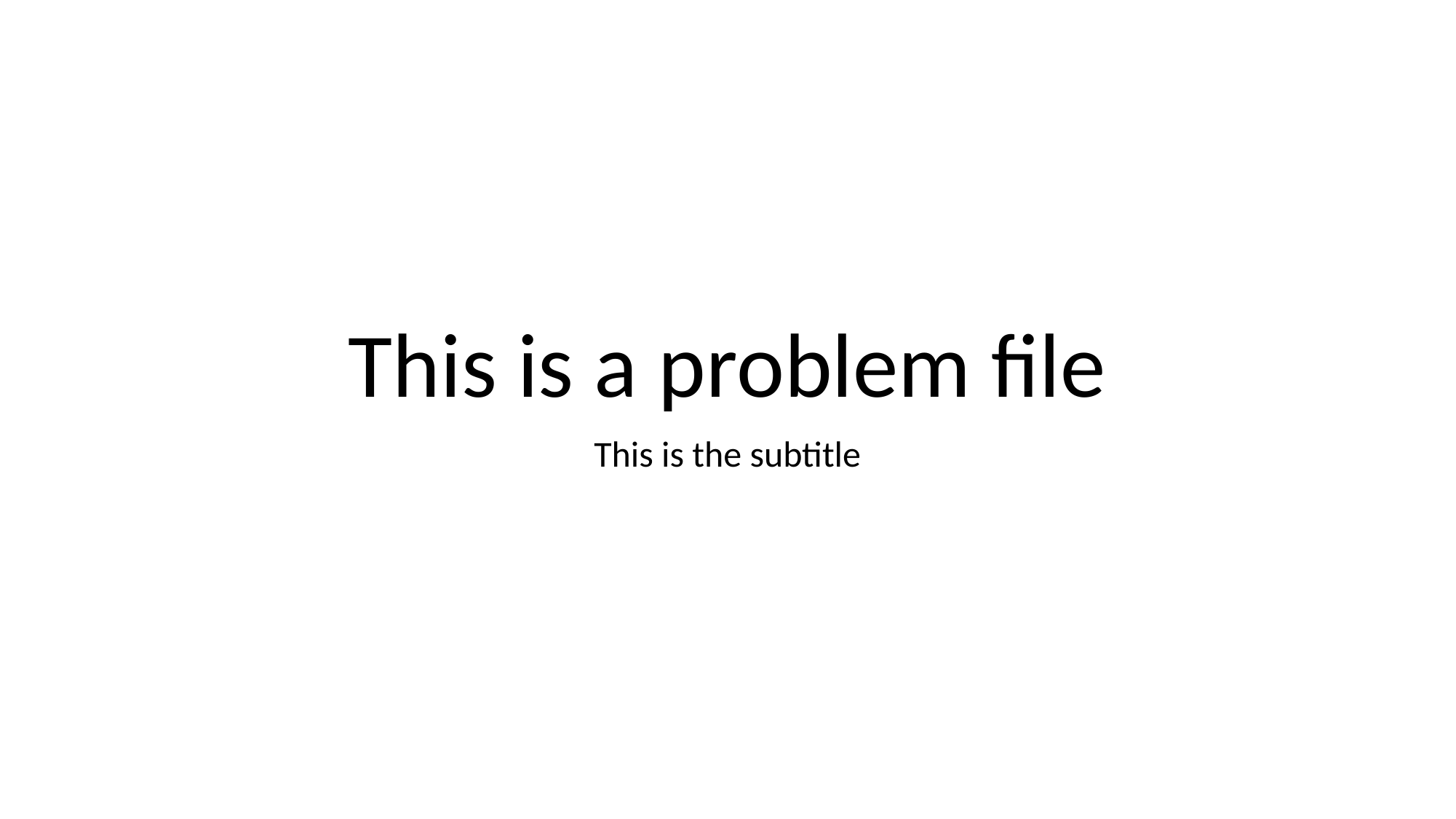

# This is a problem file
This is the subtitle